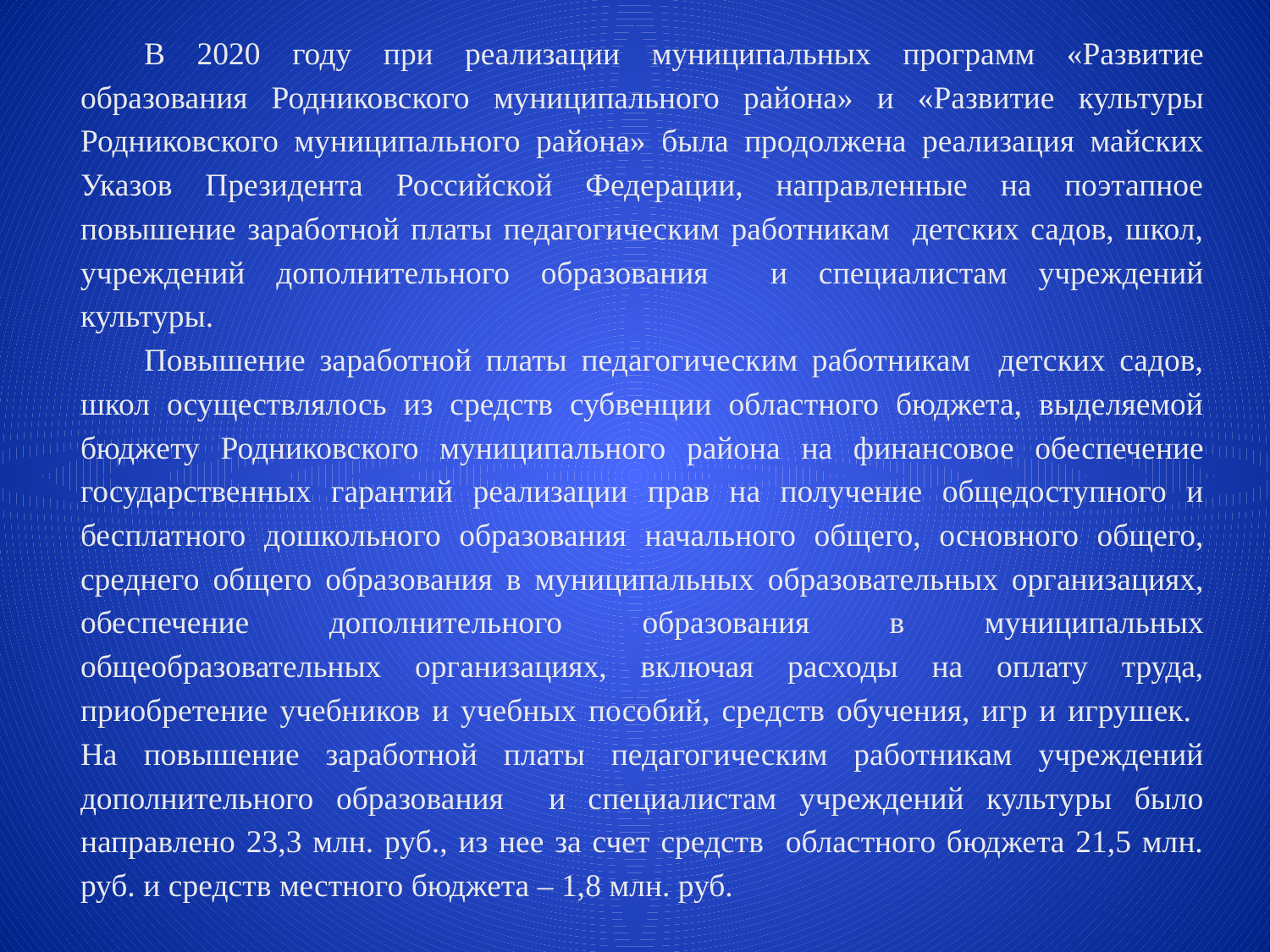

В 2020 году при реализации муниципальных программ «Развитие образования Родниковского муниципального района» и «Развитие культуры Родниковского муниципального района» была продолжена реализация майских Указов Президента Российской Федерации, направленные на поэтапное повышение заработной платы педагогическим работникам  детских садов, школ, учреждений дополнительного образования  и специалистам учреждений культуры.
Повышение заработной платы педагогическим работникам  детских садов, школ осуществлялось из средств субвенции областного бюджета, выделяемой бюджету Родниковского муниципального района на финансовое обеспечение государственных гарантий реализации прав на получение общедоступного и бесплатного дошкольного образования начального общего, основного общего, среднего общего образования в муниципальных образовательных организациях, обеспечение дополнительного образования в муниципальных общеобразовательных организациях, включая расходы на оплату труда, приобретение учебников и учебных пособий, средств обучения, игр и игрушек.  На повышение заработной платы педагогическим работникам учреждений дополнительного образования  и специалистам учреждений культуры было направлено 23,3 млн. руб., из нее за счет средств  областного бюджета 21,5 млн. руб. и средств местного бюджета – 1,8 млн. руб.